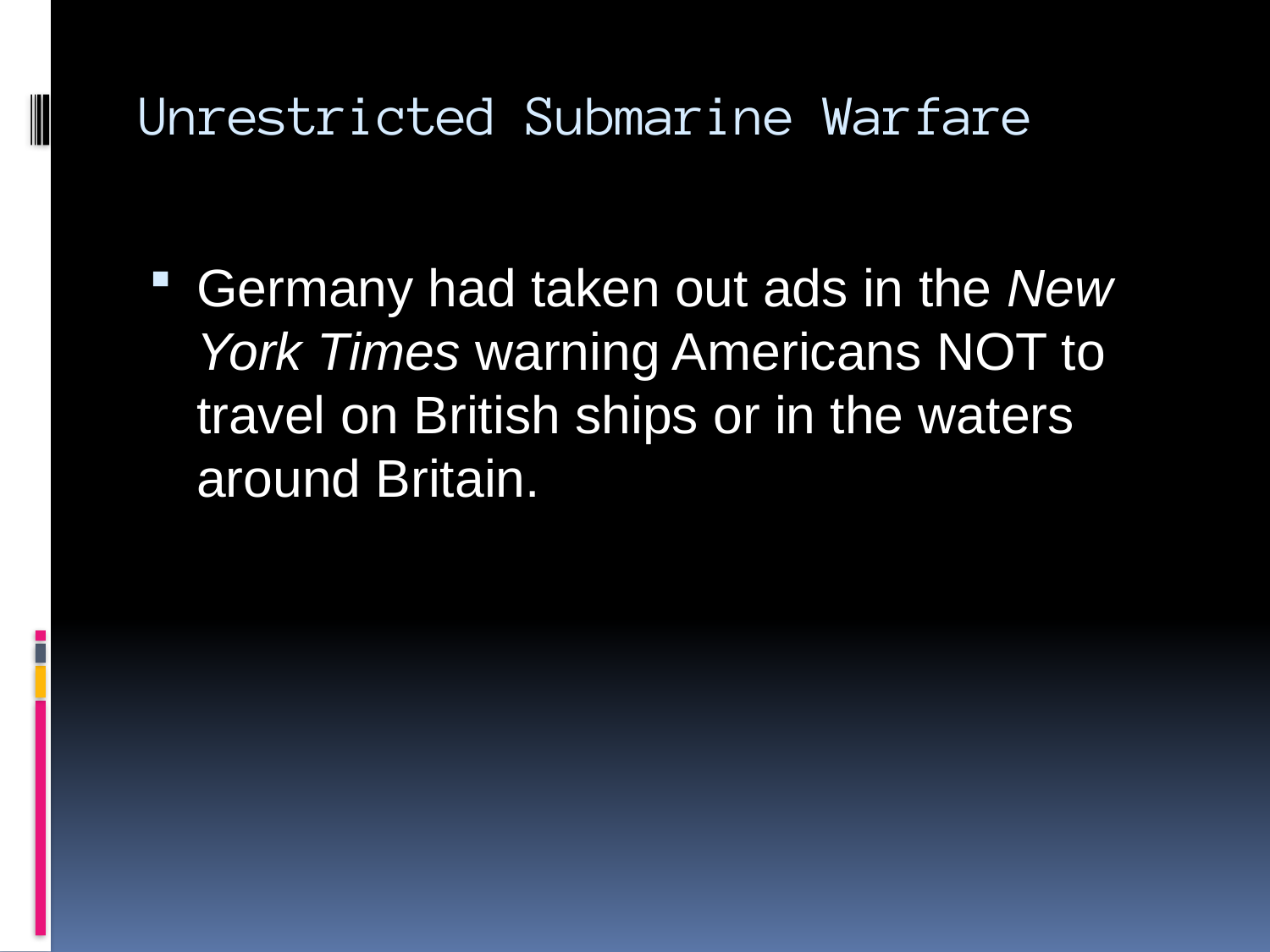

# Unrestricted Submarine Warfare
Germany had taken out ads in the New York Times warning Americans NOT to travel on British ships or in the waters around Britain.